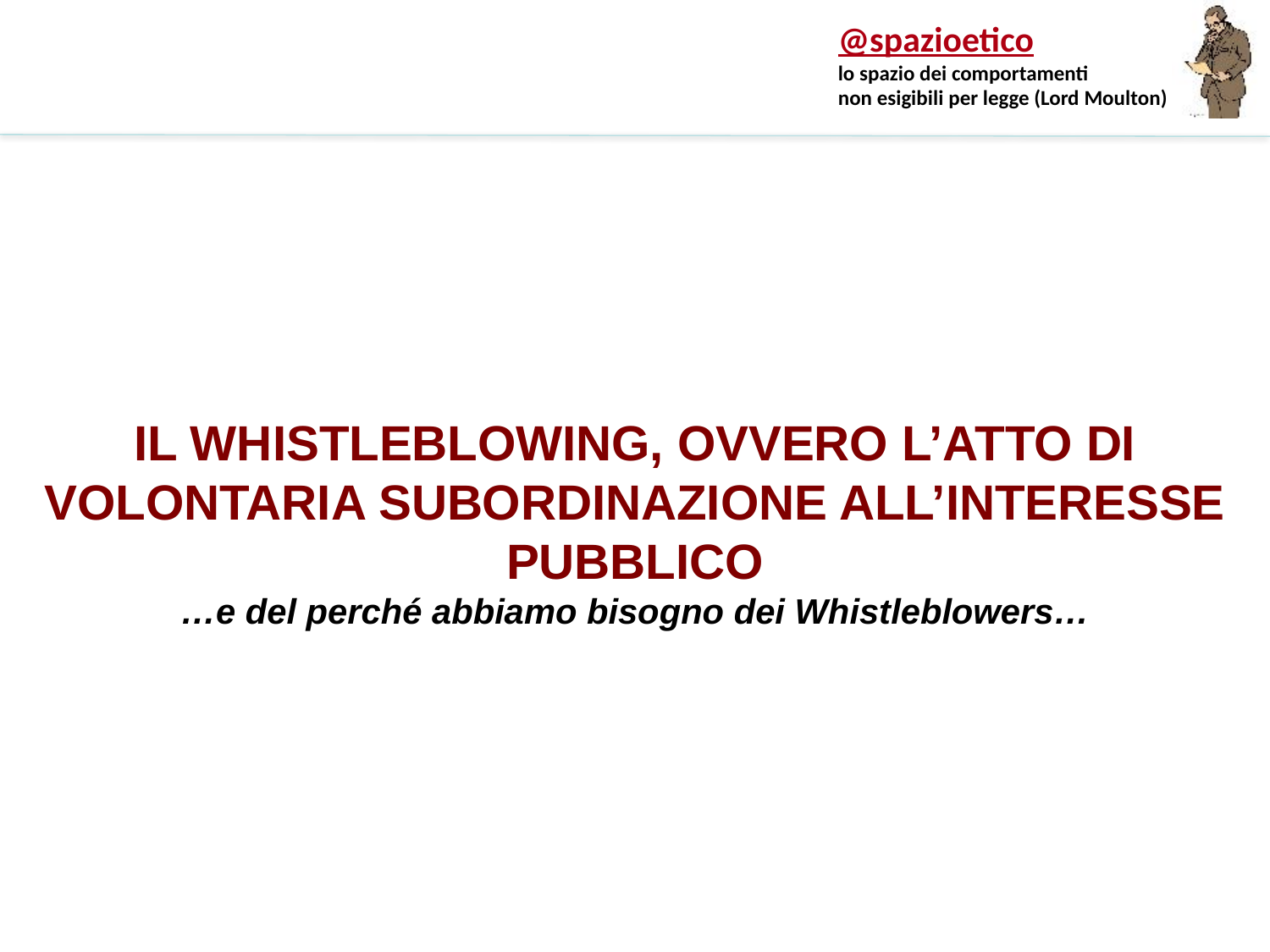

IL WHISTLEBLOWING, OVVERO L’ATTO DI VOLONTARIA SUBORDINAZIONE ALL’INTERESSE PUBBLICO
…e del perché abbiamo bisogno dei Whistleblowers…